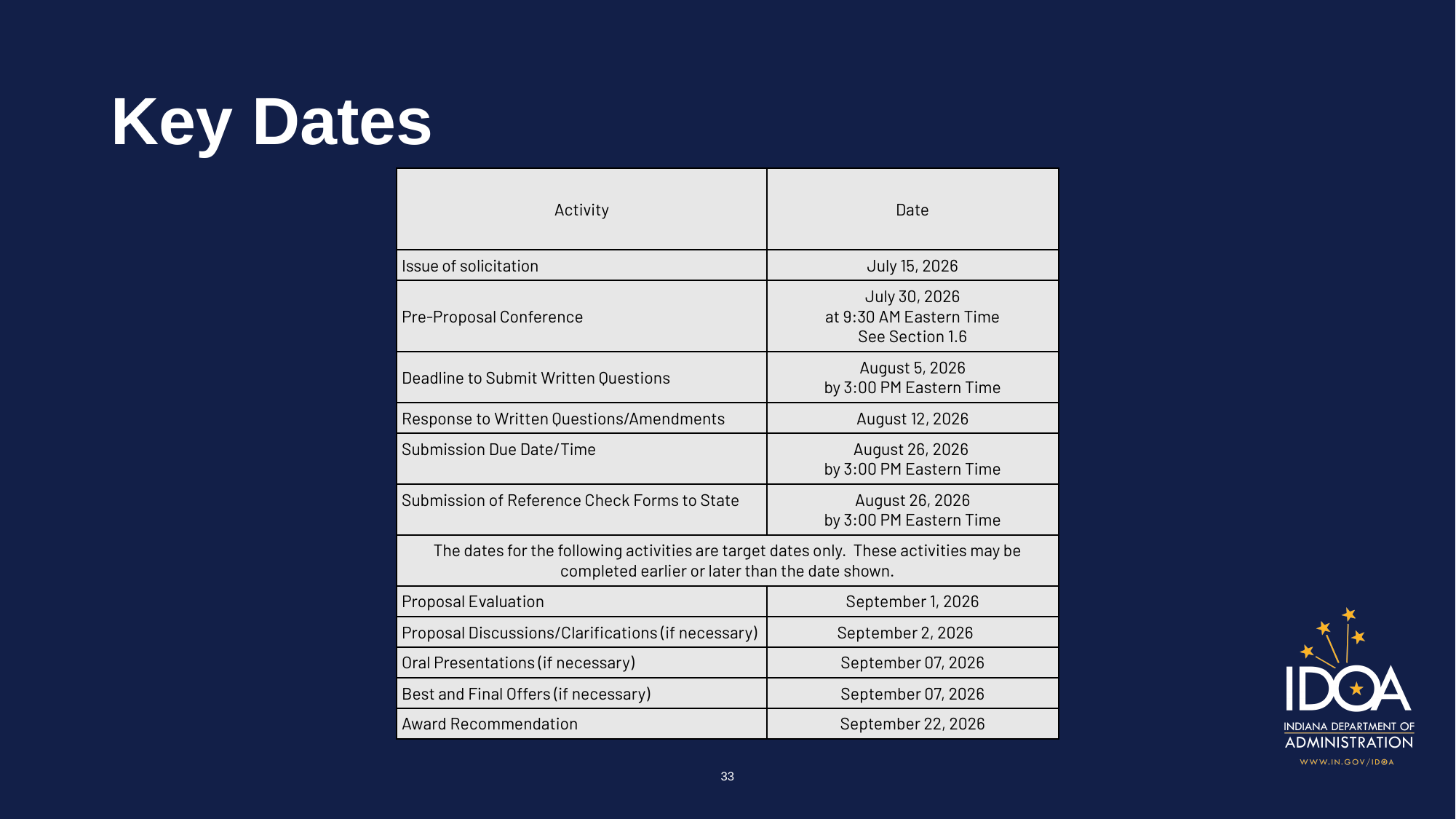

# Key Dates
| Activity | Date |
| --- | --- |
| Issue of solicitation | July 15, 2026 |
| Pre-Proposal Conference | July 30, 2026 at 9:30 AM Eastern Time See Section 1.6 |
| Deadline to Submit Written Questions | August 5, 2026 by 3:00 PM Eastern Time |
| Response to Written Questions/Amendments | August 12, 2026 |
| Submission Due Date/Time | August 26, 2026 by 3:00 PM Eastern Time |
| Submission of Reference Check Forms to State | August 26, 2026 by 3:00 PM Eastern Time |
| The dates for the following activities are target dates only. These activities may be completed earlier or later than the date shown. |  |
| Proposal Evaluation | September 1, 2026 |
| Proposal Discussions/Clarifications (if necessary) | September 2, 2026 |
| Oral Presentations (if necessary) | September 07, 2026 |
| Best and Final Offers (if necessary) | September 07, 2026 |
| Award Recommendation | September 22, 2026 |
33